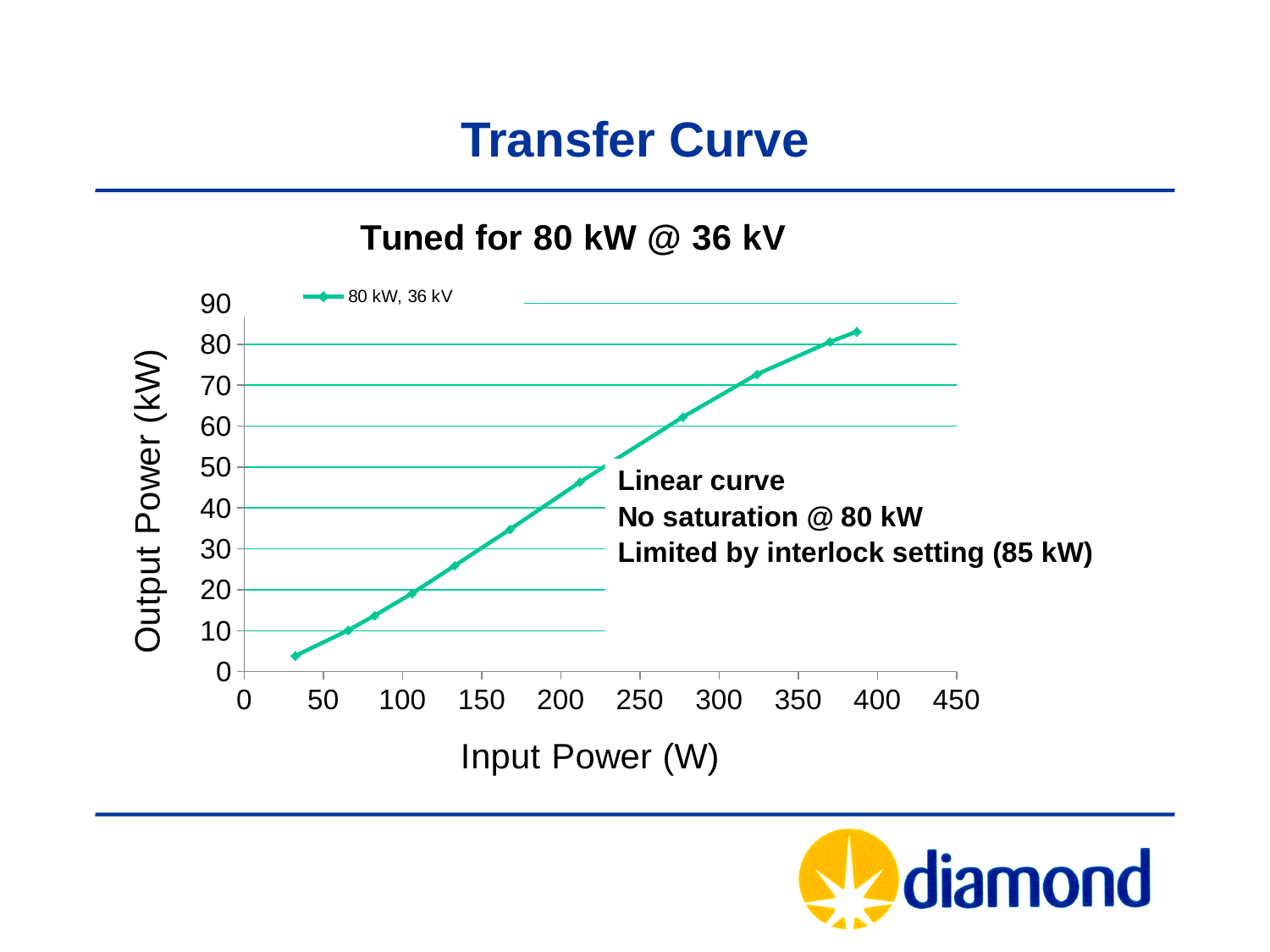

# Transfer Curve

### Chart: Tuned for 80 kW @ 36 kV

| Category | 80 kW, 36 kV |
|---|---|